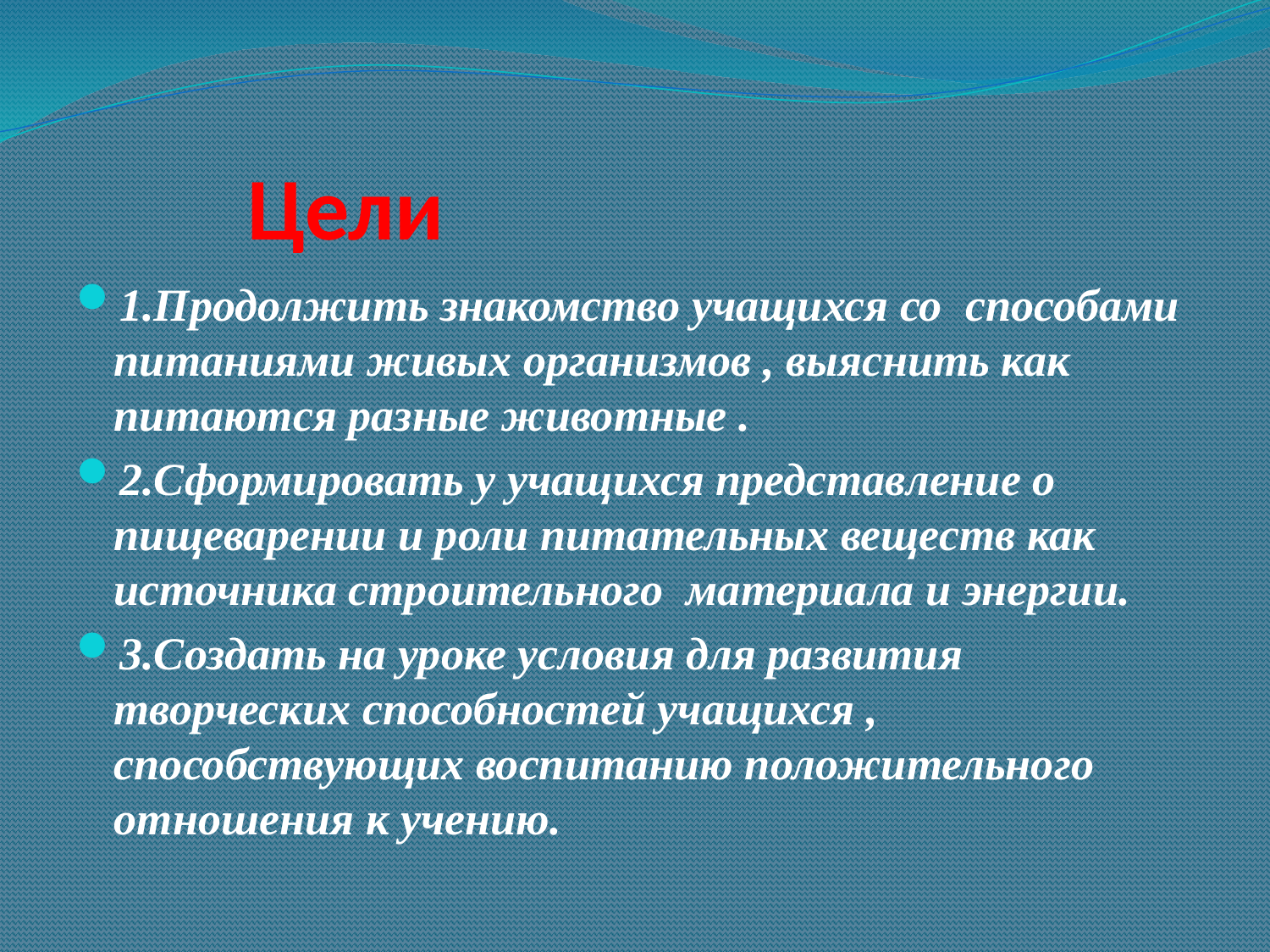

# Цели
1.Продолжить знакомство учащихся со  способами питаниями живых организмов , выяснить как питаются разные животные .
2.Сформировать у учащихся представление о пищеварении и роли питательных веществ как источника строительного  материала и энергии.
3.Создать на уроке условия для развития творческих способностей учащихся , способствующих воспитанию положительного отношения к учению.